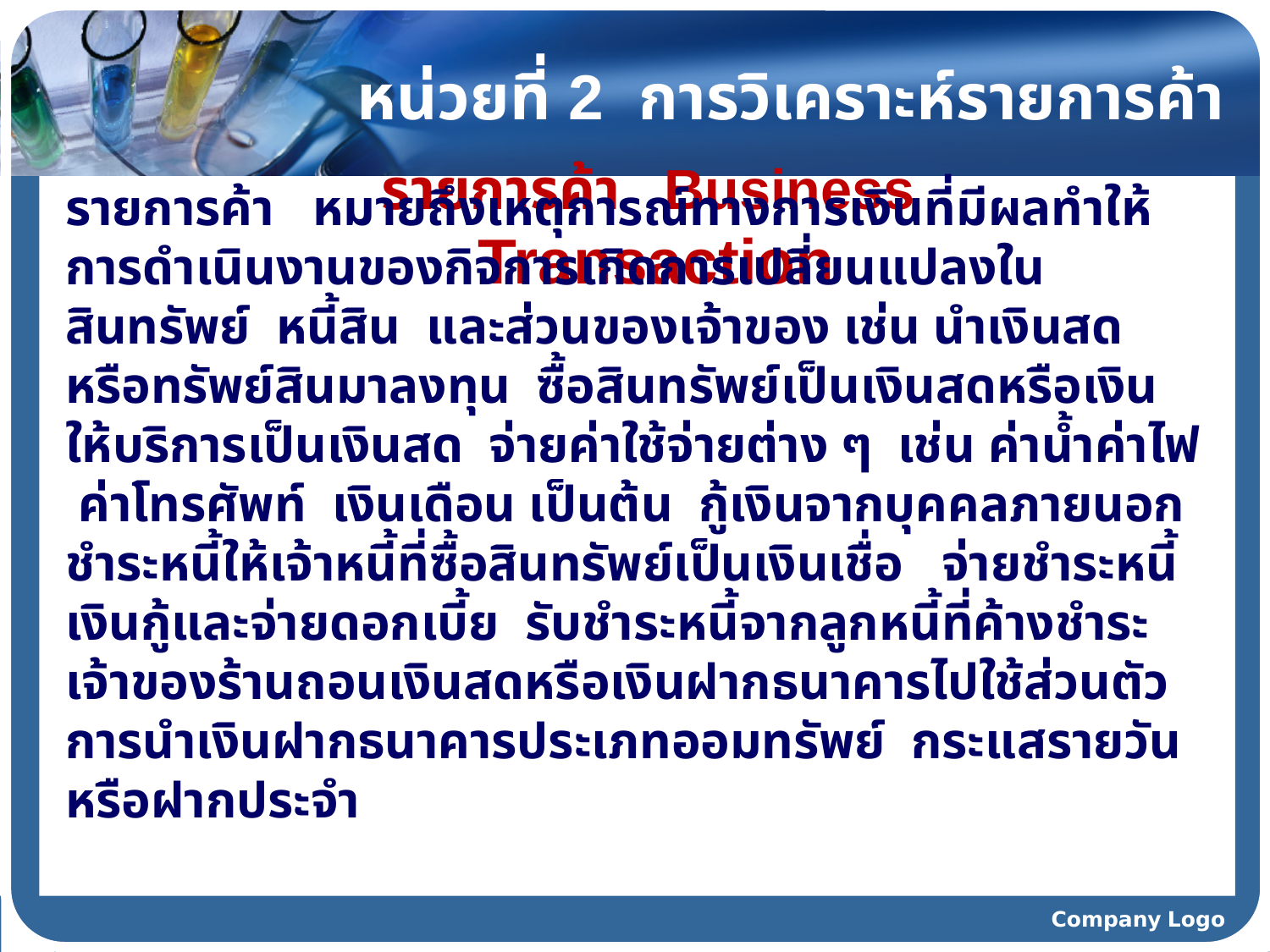

# หน่วยที่ 2  การวิเคราะห์รายการค้า
รายการค้า   Business  Transaction
รายการค้า   หมายถึงเหตุการณ์ทางการเงินที่มีผลทำให้การดำเนินงานของกิจการเกิดการเปลี่ยนแปลงในสินทรัพย์  หนี้สิน  และส่วนของเจ้าของ เช่น นำเงินสดหรือทรัพย์สินมาลงทุน  ซื้อสินทรัพย์เป็นเงินสดหรือเงิน  ให้บริการเป็นเงินสด  จ่ายค่าใช้จ่ายต่าง ๆ  เช่น ค่าน้ำค่าไฟ  ค่าโทรศัพท์  เงินเดือน เป็นต้น  กู้เงินจากบุคคลภายนอก  ชำระหนี้ให้เจ้าหนี้ที่ซื้อสินทรัพย์เป็นเงินเชื่อ   จ่ายชำระหนี้เงินกู้และจ่ายดอกเบี้ย  รับชำระหนี้จากลูกหนี้ที่ค้างชำระ   เจ้าของร้านถอนเงินสดหรือเงินฝากธนาคารไปใช้ส่วนตัว  การนำเงินฝากธนาคารประเภทออมทรัพย์  กระแสรายวัน  หรือฝากประจำ

Company Logo